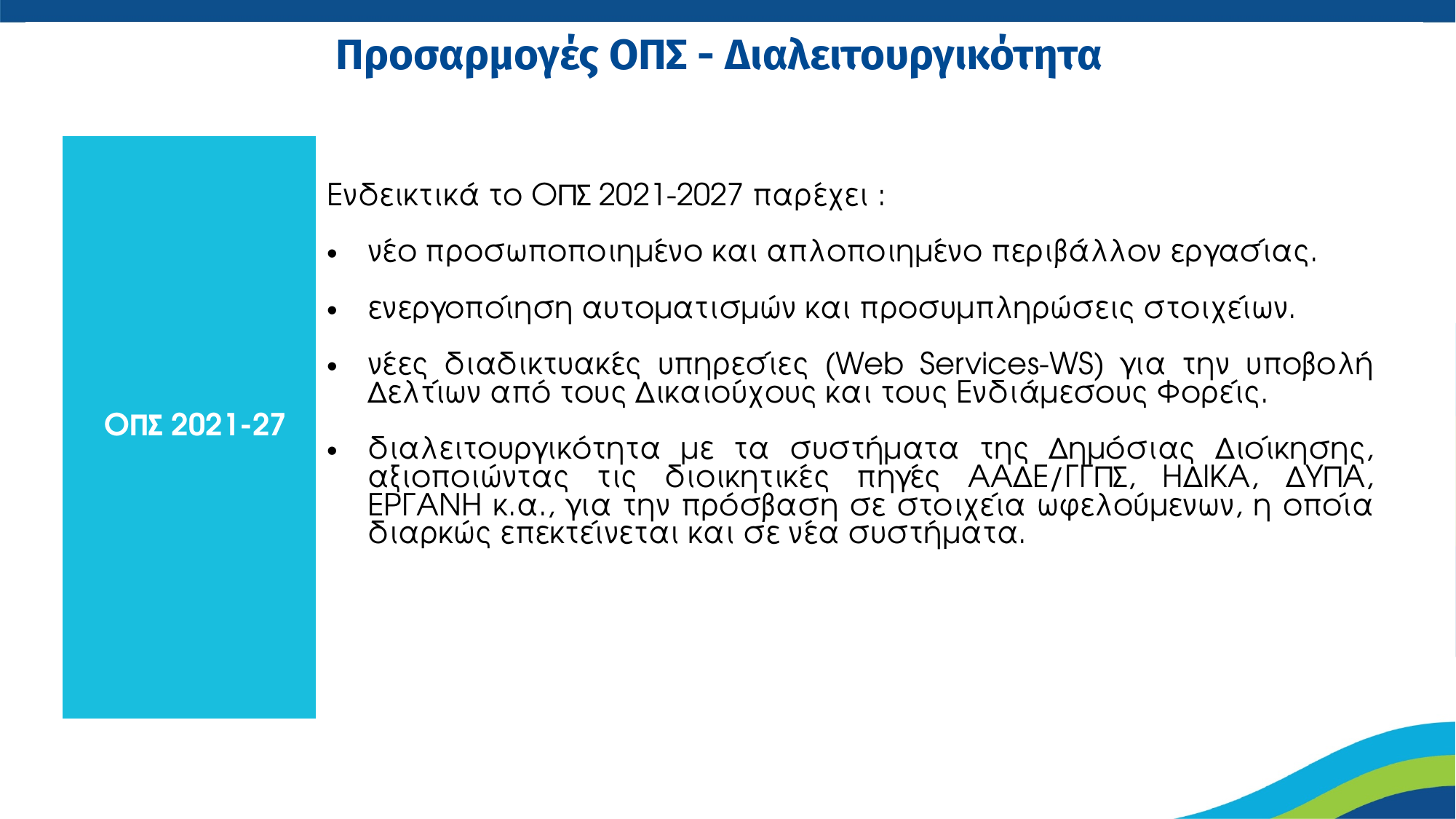

# Προσαρμογές ΟΠΣ - Διαλειτουργικότητα
| ΟΠΣ 2021-27 | Ενδεικτικά το ΟΠΣ 2021-2027 παρέχει :   νέο προσωποποιημένο και απλοποιημένο περιβάλλον εργασίας. ενεργοποίηση αυτοματισμών και προσυμπληρώσεις στοιχείων.   νέες διαδικτυακές υπηρεσίες (Web Services-WS) για την υποβολή Δελτίων από τους Δικαιούχους και τους Ενδιάμεσους Φορείς. διαλειτουργικότητα με τα συστήματα της Δημόσιας Διοίκησης, αξιοποιώντας τις διοικητικές πηγές ΑΑΔΕ/ΓΓΠΣ, ΗΔΙΚΑ, ΔΥΠΑ, ΕΡΓΑΝΗ κ.α., για την πρόσβαση σε στοιχεία ωφελούμενων, η οποία διαρκώς επεκτείνεται και σε νέα συστήματα. |
| --- | --- |